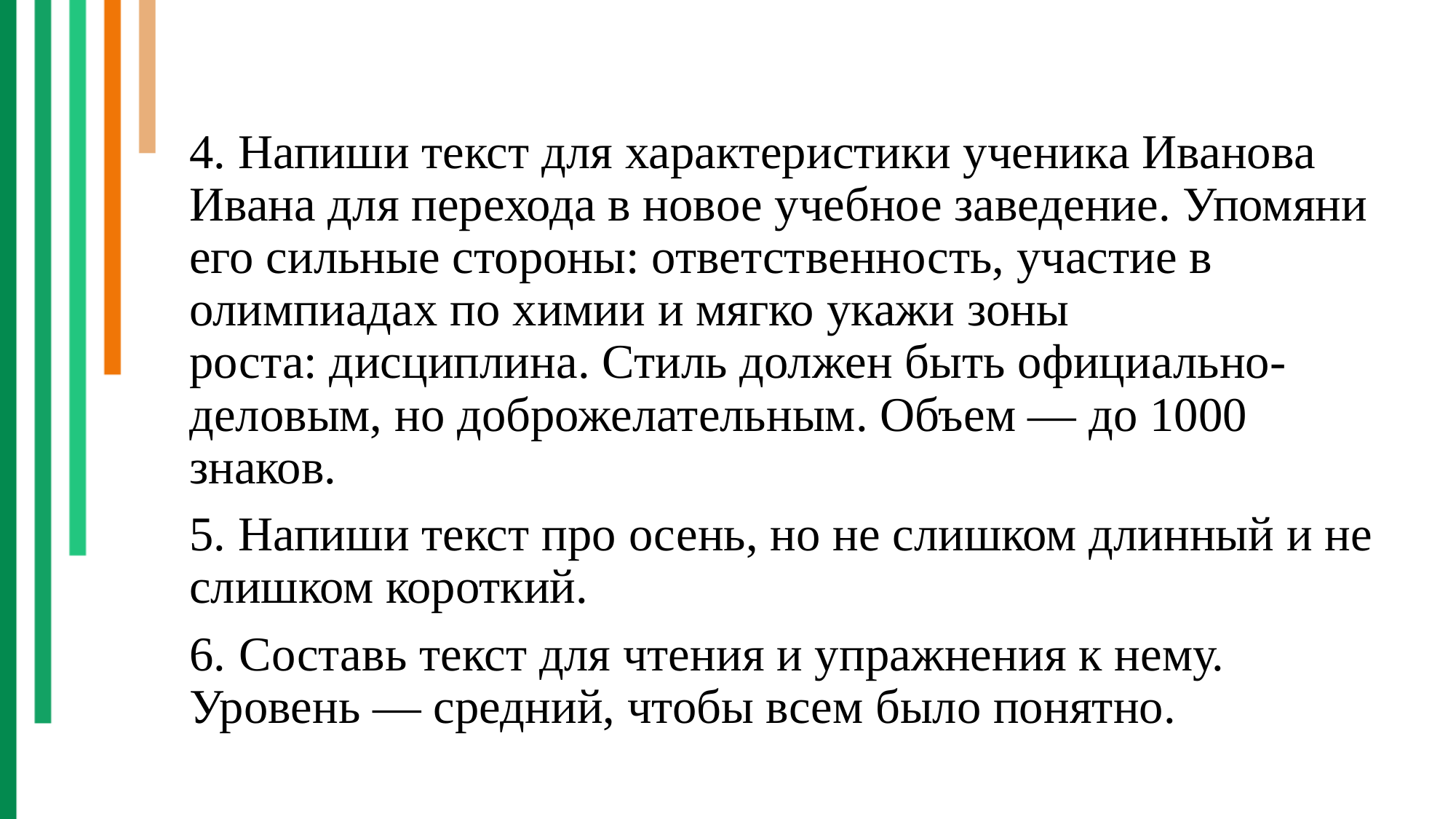

#
4. Напиши текст для характеристики ученика Иванова Ивана для перехода в новое учебное заведение. Упомяни его сильные стороны: ответственность, участие в олимпиадах по химии и мягко укажи зоны роста: дисциплина. Стиль должен быть официально-деловым, но доброжелательным. Объем — до 1000 знаков.
5. Напиши текст про осень, но не слишком длинный и не слишком короткий.
6. Составь текст для чтения и упражнения к нему. Уровень — средний, чтобы всем было понятно.